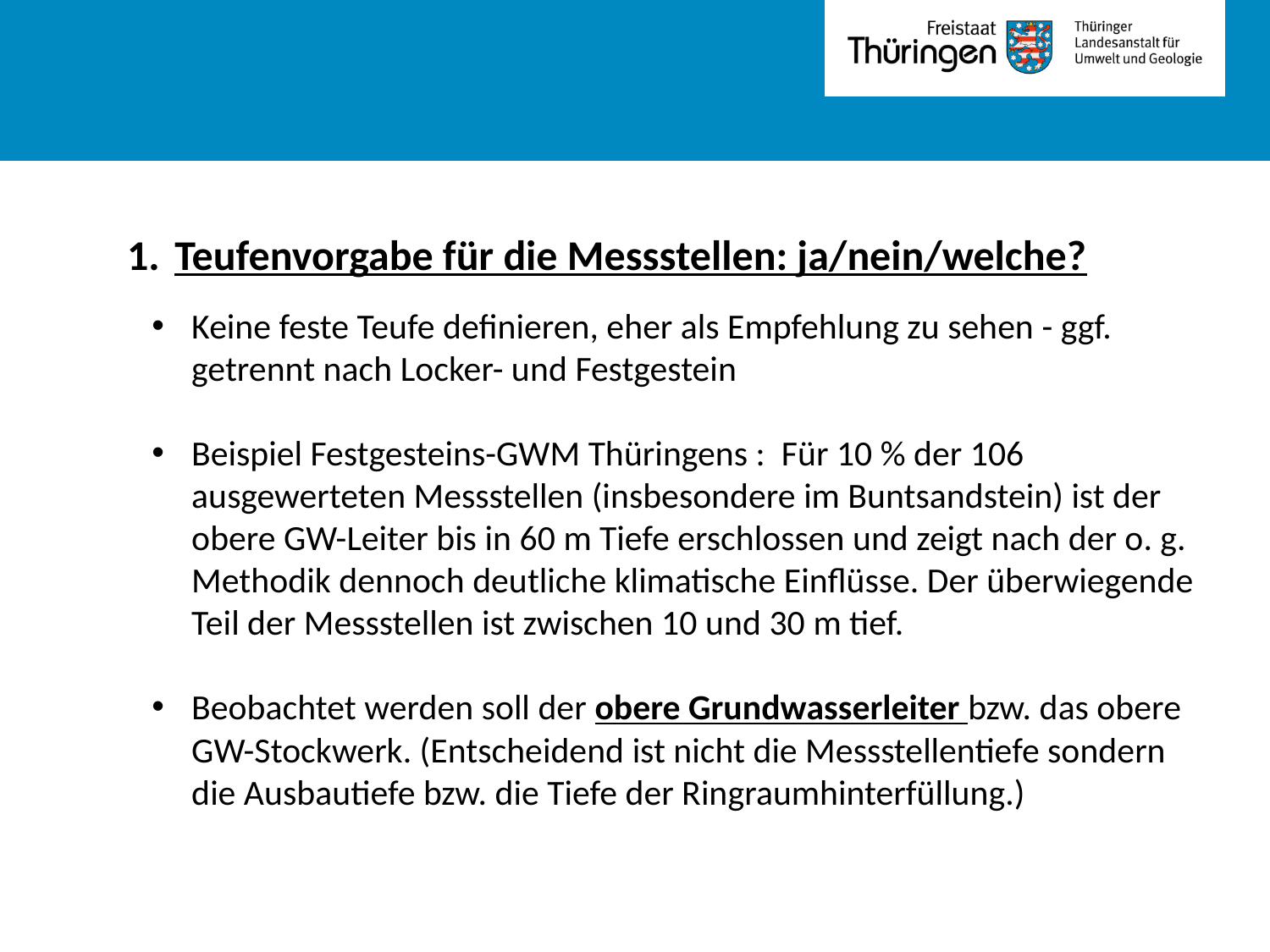

Teufenvorgabe für die Messstellen: ja/nein/welche?

Keine feste Teufe definieren, eher als Empfehlung zu sehen - ggf. getrennt nach Locker- und Festgestein

Beispiel Festgesteins-GWM Thüringens :  Für 10 % der 106 ausgewerteten Messstellen (insbesondere im Buntsandstein) ist der obere GW-Leiter bis in 60 m Tiefe erschlossen und zeigt nach der o. g. Methodik dennoch deutliche klimatische Einflüsse. Der überwiegende Teil der Messstellen ist zwischen 10 und 30 m tief.

Beobachtet werden soll der obere Grundwasserleiter bzw. das obere GW-Stockwerk. (Entscheidend ist nicht die Messstellentiefe sondern die Ausbautiefe bzw. die Tiefe der Ringraumhinterfüllung.)